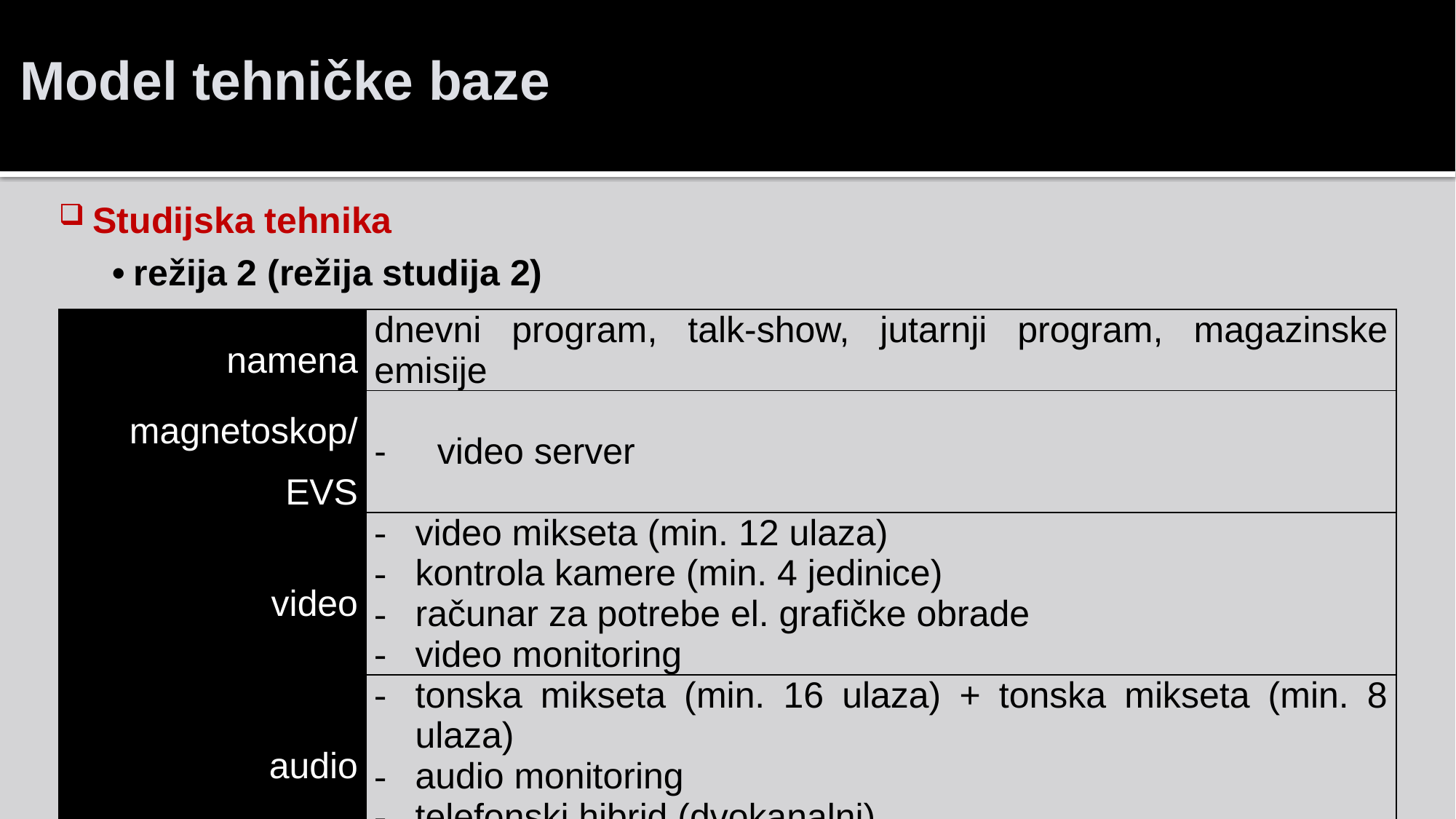

Model tehničke baze

Studijska tehnika

•	režija 2 (režija studija 2)

| namena | dnevni program, talk-show, jutarnji program, magazinske emisije |
| --- | --- |
| magnetoskop/ EVS | - video server |
| video | video mikseta (min. 12 ulaza) kontrola kamere (min. 4 jedinice) računar za potrebe el. grafičke obrade video monitoring |
| audio | tonska mikseta (min. 16 ulaza) + tonska mikseta (min. 8 ulaza) audio monitoring telefonski hibrid (dvokanalni) |
| svetlo | svetlosni miks pult |